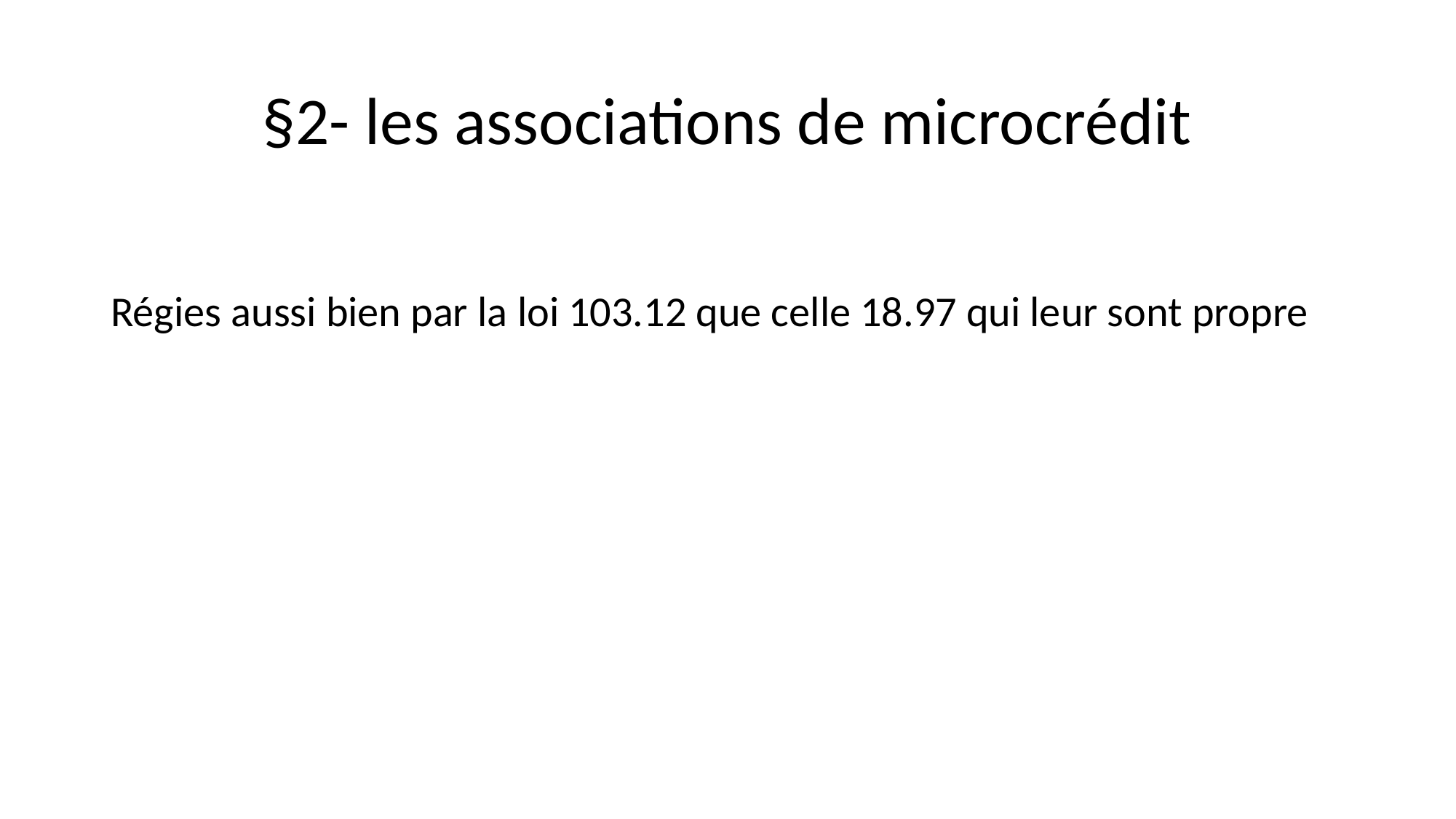

# §2- les associations de microcrédit

Régies aussi bien par la loi 103.12 que celle 18.97 qui leur sont propre